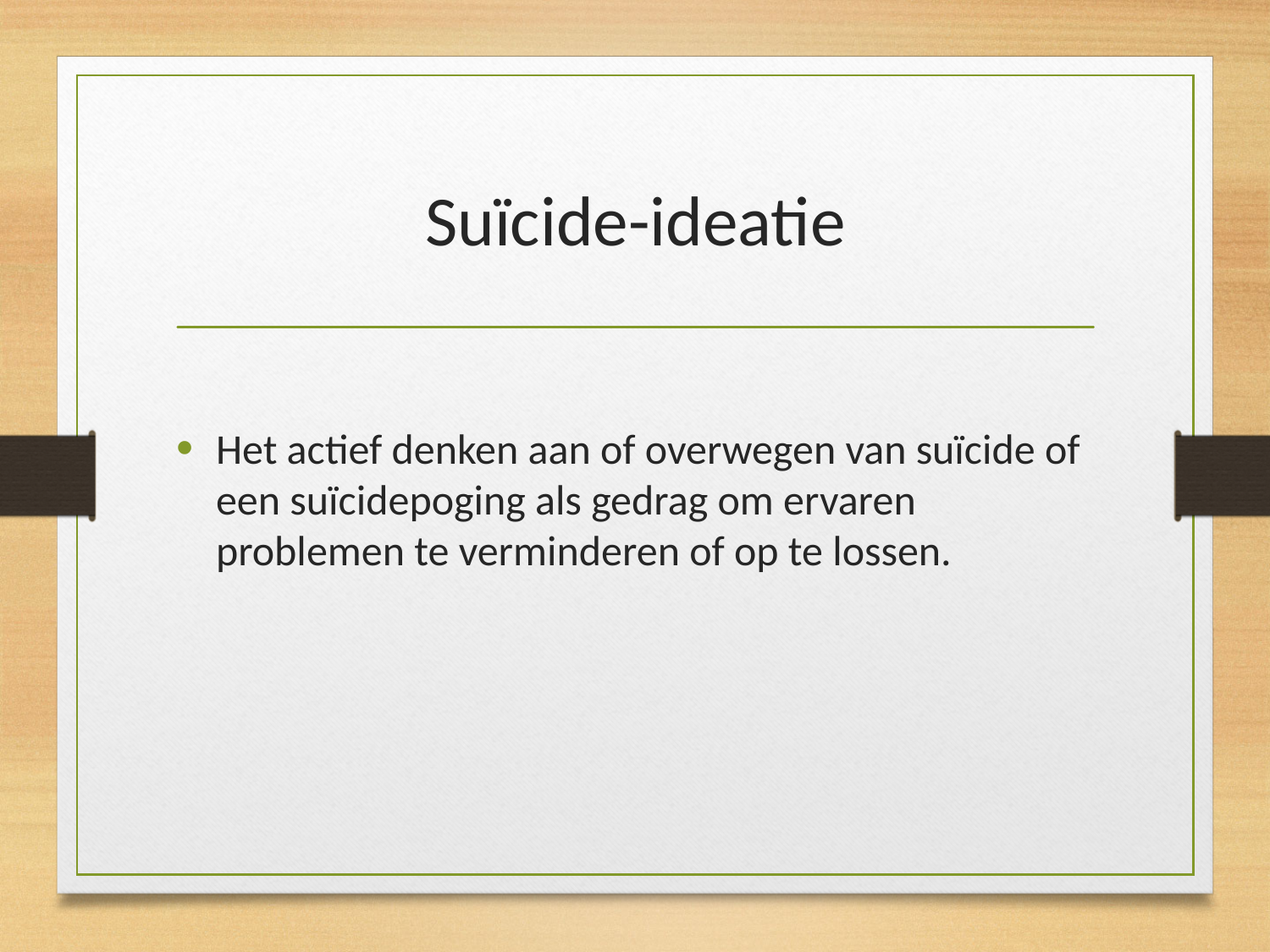

# Suïcide-ideatie

Het actief denken aan of overwegen van suïcide of een suïcidepoging als gedrag om ervaren problemen te verminderen of op te lossen.